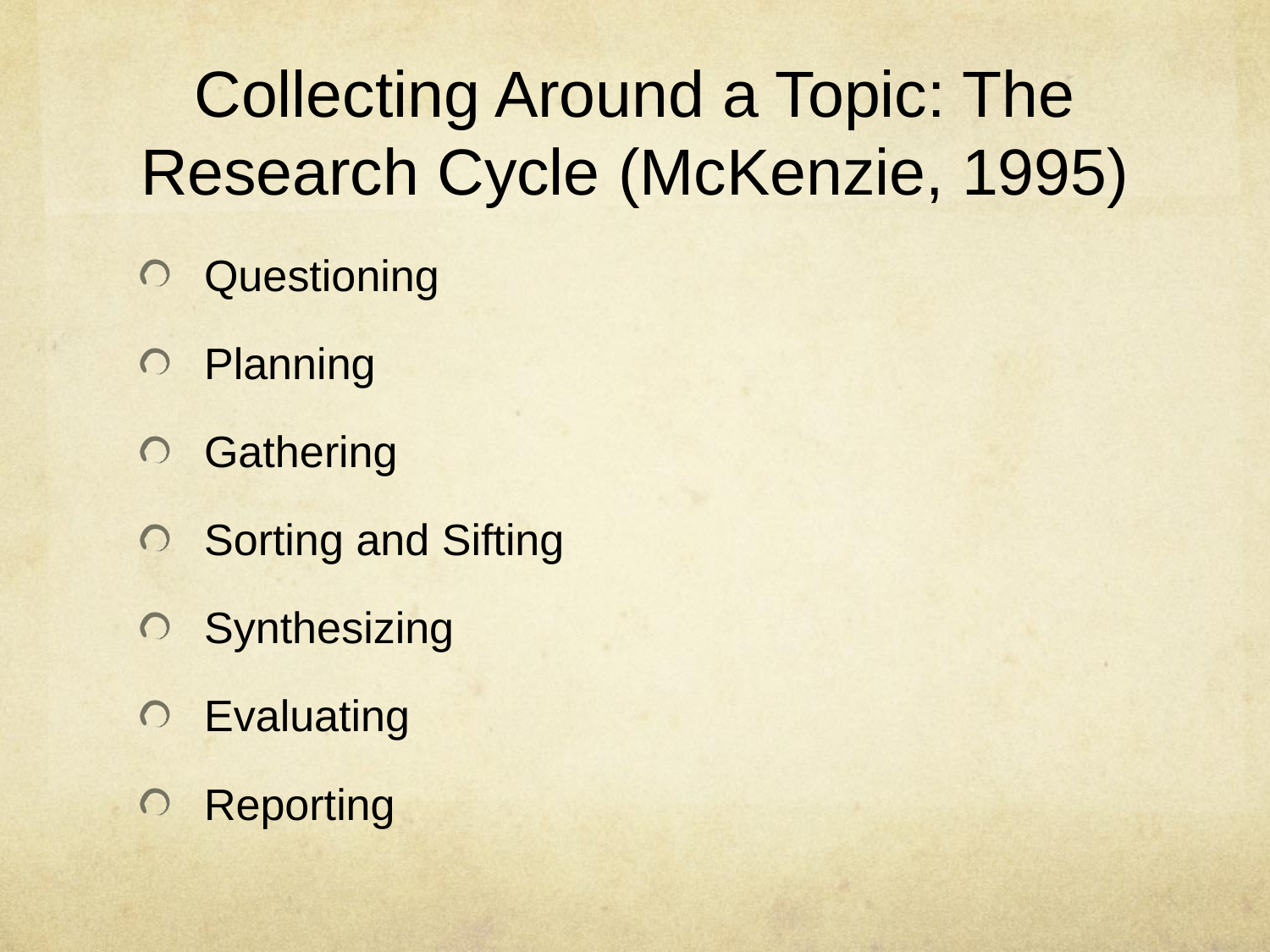

# Collecting Around a Topic: The Research Cycle (McKenzie, 1995)
Questioning
Planning
Gathering
Sorting and Sifting
Synthesizing
Evaluating
Reporting